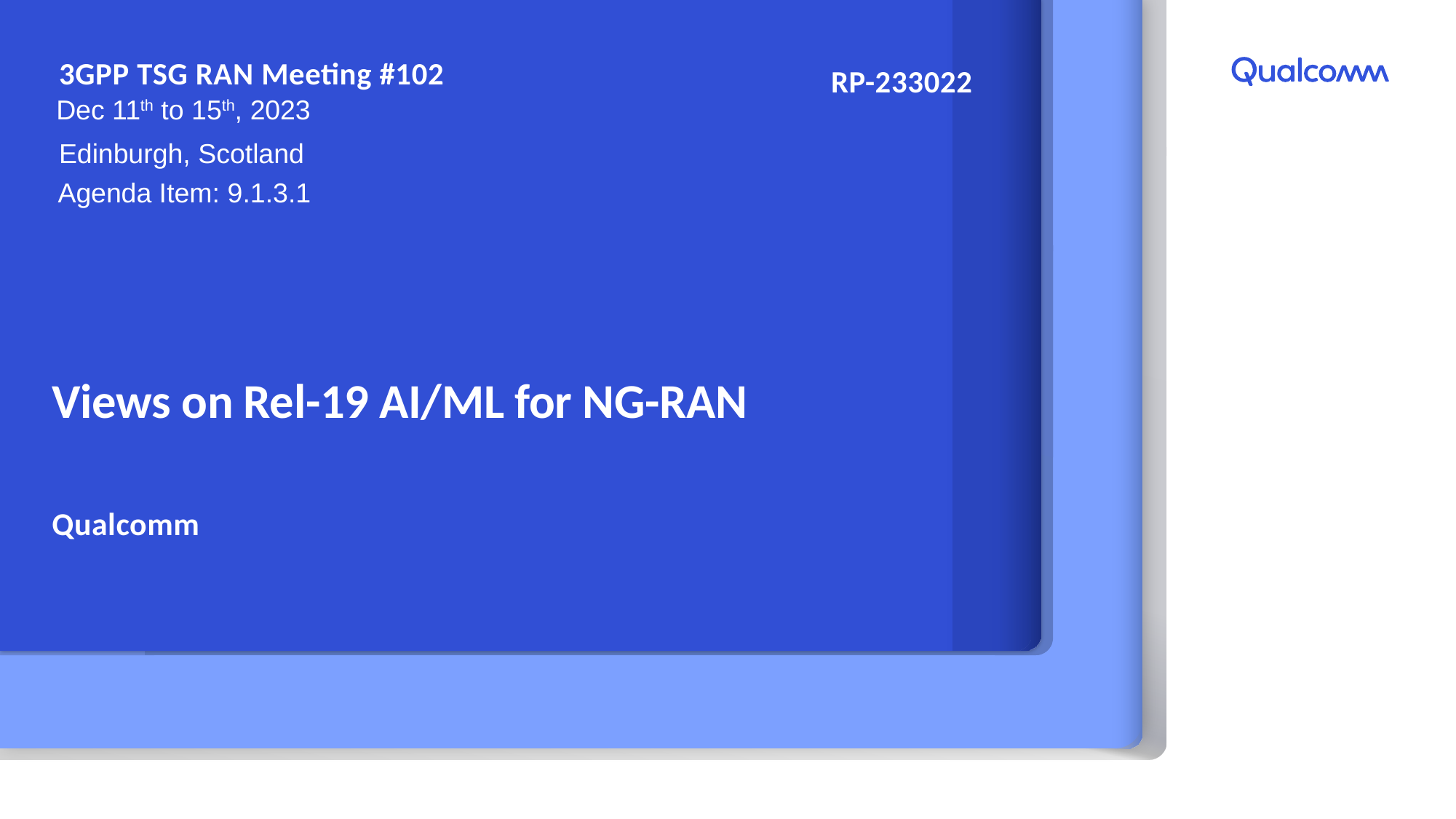

3GPP TSG RAN Meeting #102
RP-233022
Dec 11th to 15th, 2023
Edinburgh, Scotland
Agenda Item: 9.1.3.1
# Views on Rel-19 AI/ML for NG-RAN
Qualcomm